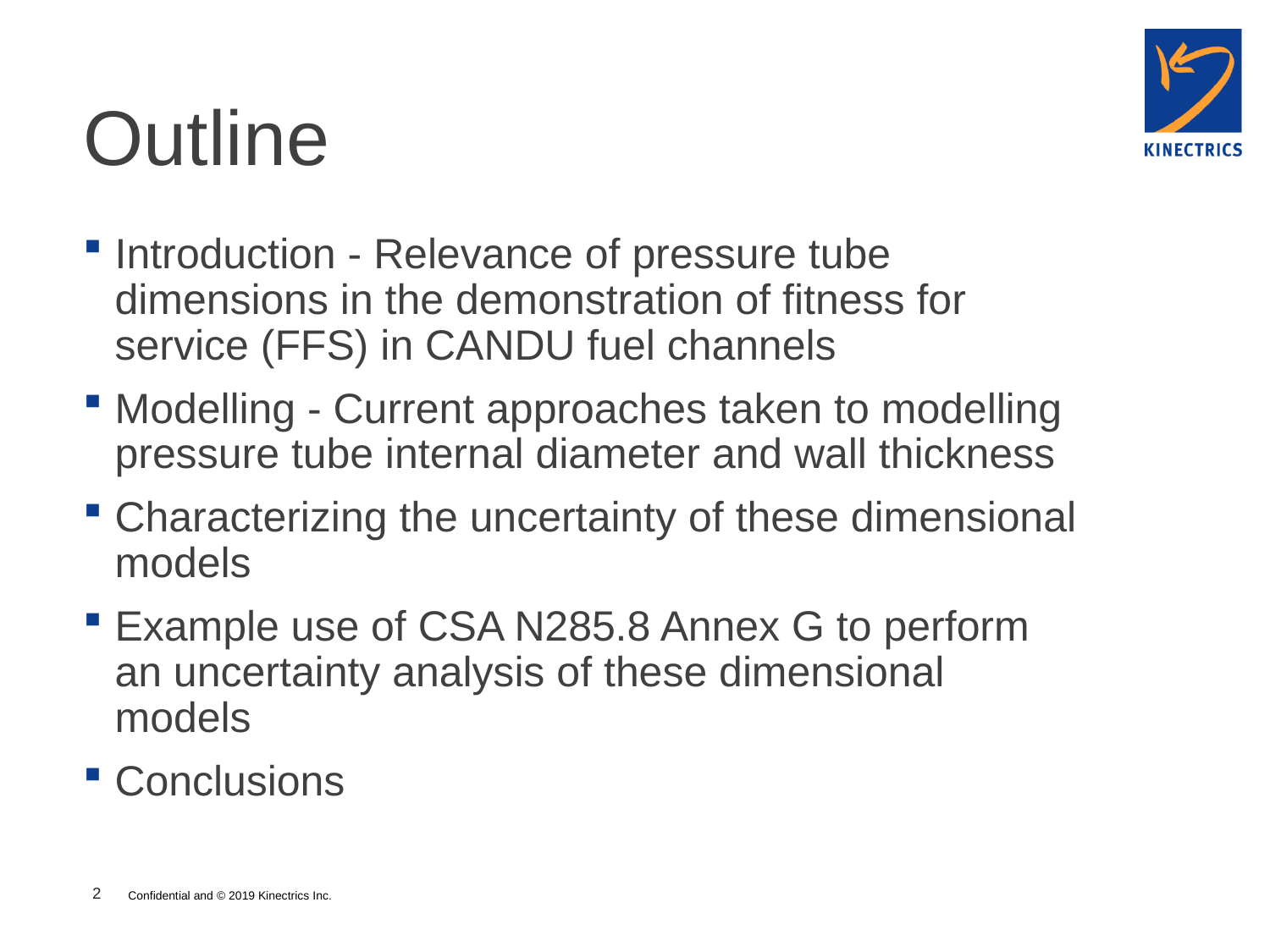

# Outline
Introduction - Relevance of pressure tube dimensions in the demonstration of fitness for service (FFS) in CANDU fuel channels
Modelling - Current approaches taken to modelling pressure tube internal diameter and wall thickness
Characterizing the uncertainty of these dimensional models
Example use of CSA N285.8 Annex G to perform an uncertainty analysis of these dimensional models
Conclusions